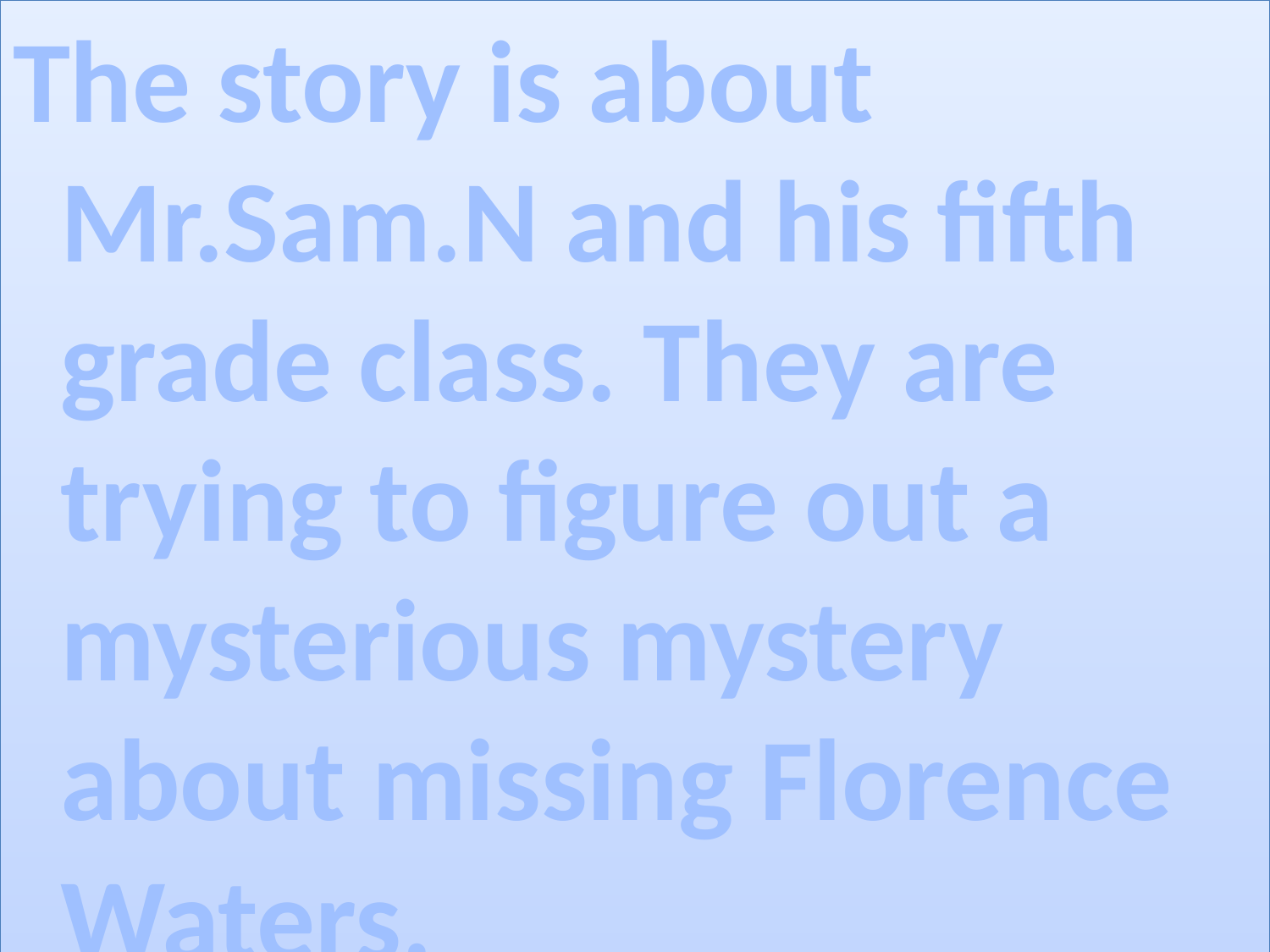

The story is about Mr.Sam.N and his fifth grade class. They are trying to figure out a mysterious mystery about missing Florence Waters.